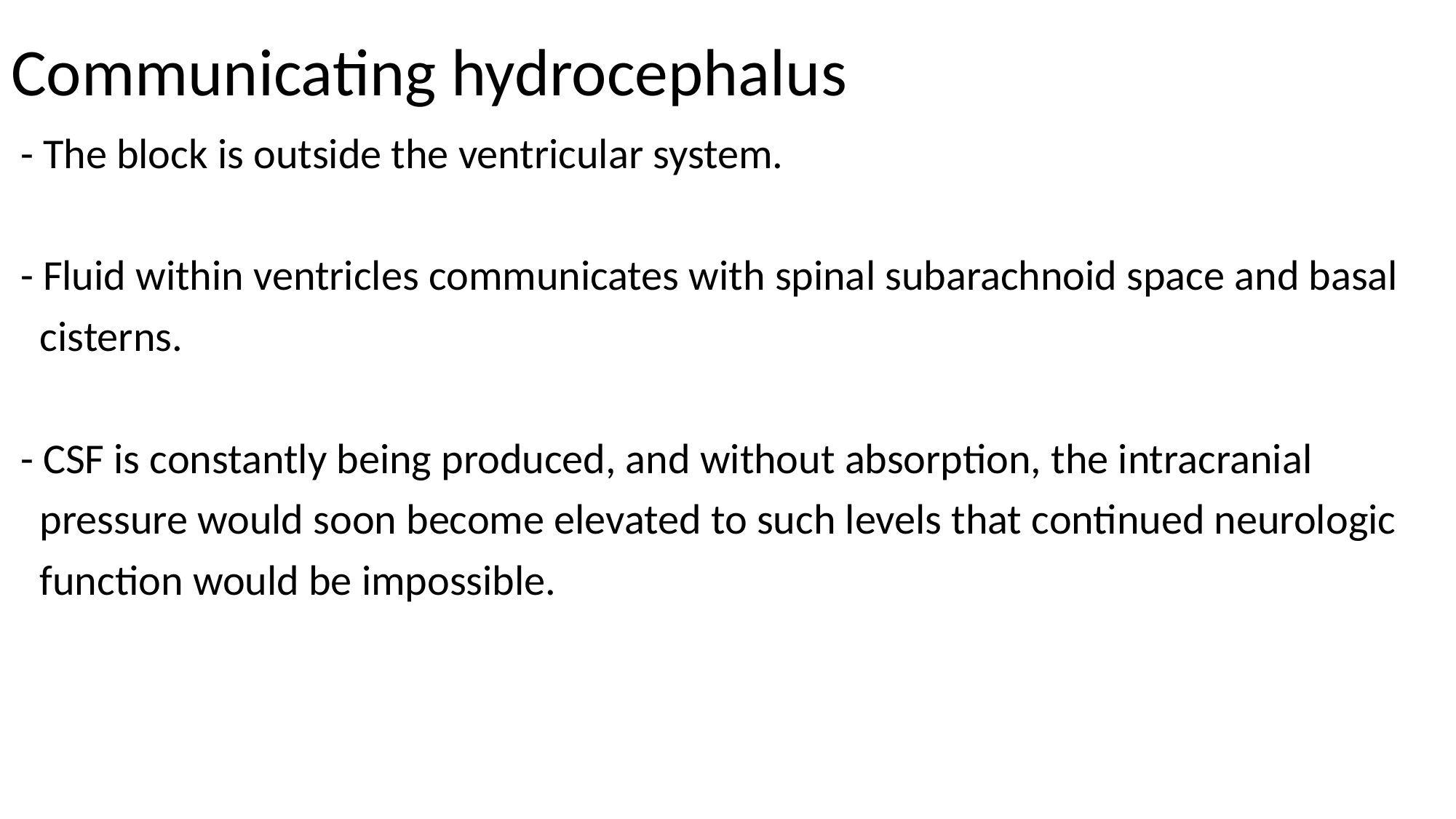

# Communicating hydrocephalus
 - The block is outside the ventricular system.

 - Fluid within ventricles communicates with spinal subarachnoid space and basal
   cisterns.

 - CSF is constantly being produced, and without absorption, the intracranial
   pressure would soon become elevated to such levels that continued neurologic
   function would be impossible.